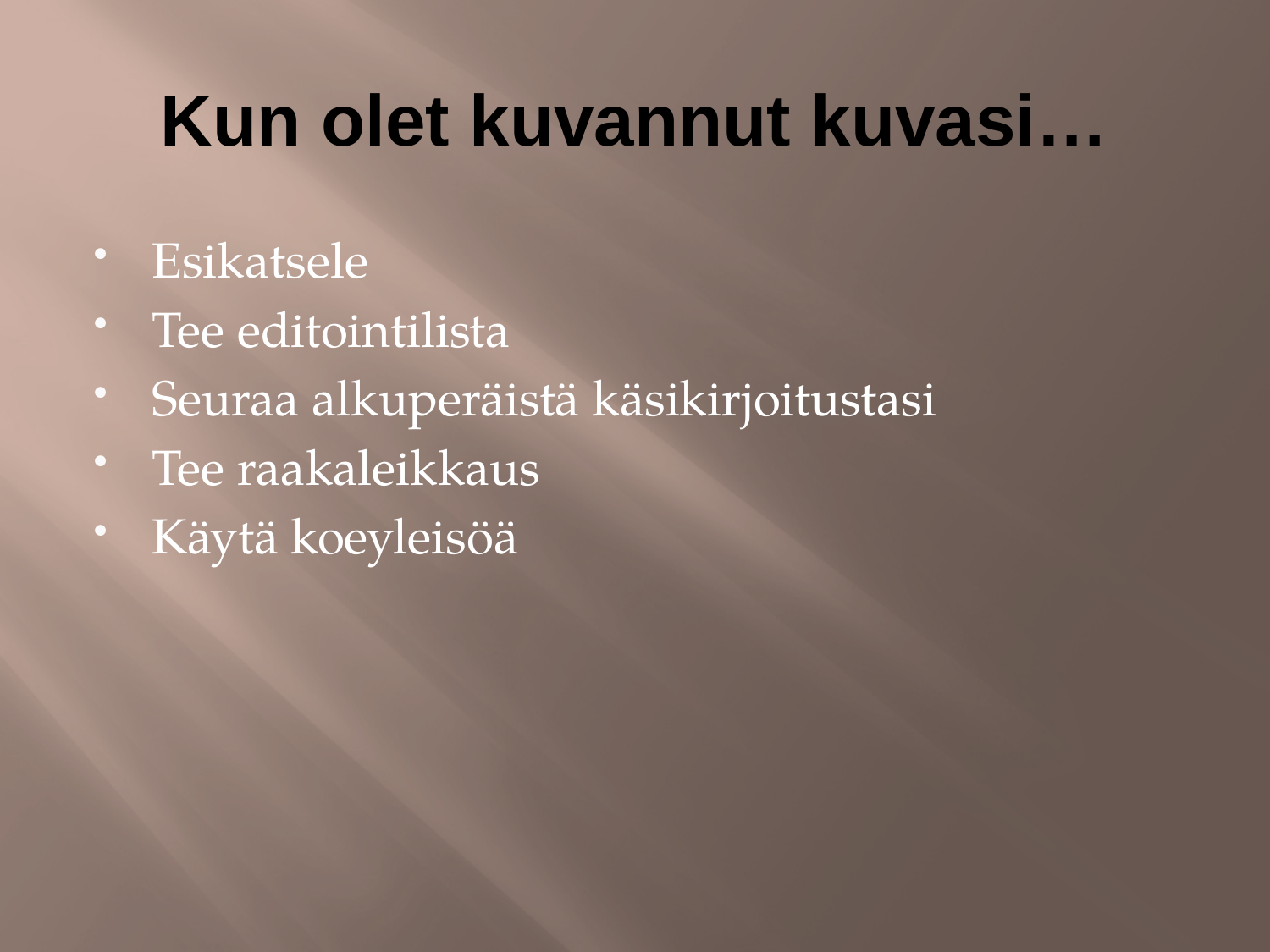

# Kun olet kuvannut kuvasi…
Esikatsele
Tee editointilista
Seuraa alkuperäistä käsikirjoitustasi
Tee raakaleikkaus
Käytä koeyleisöä